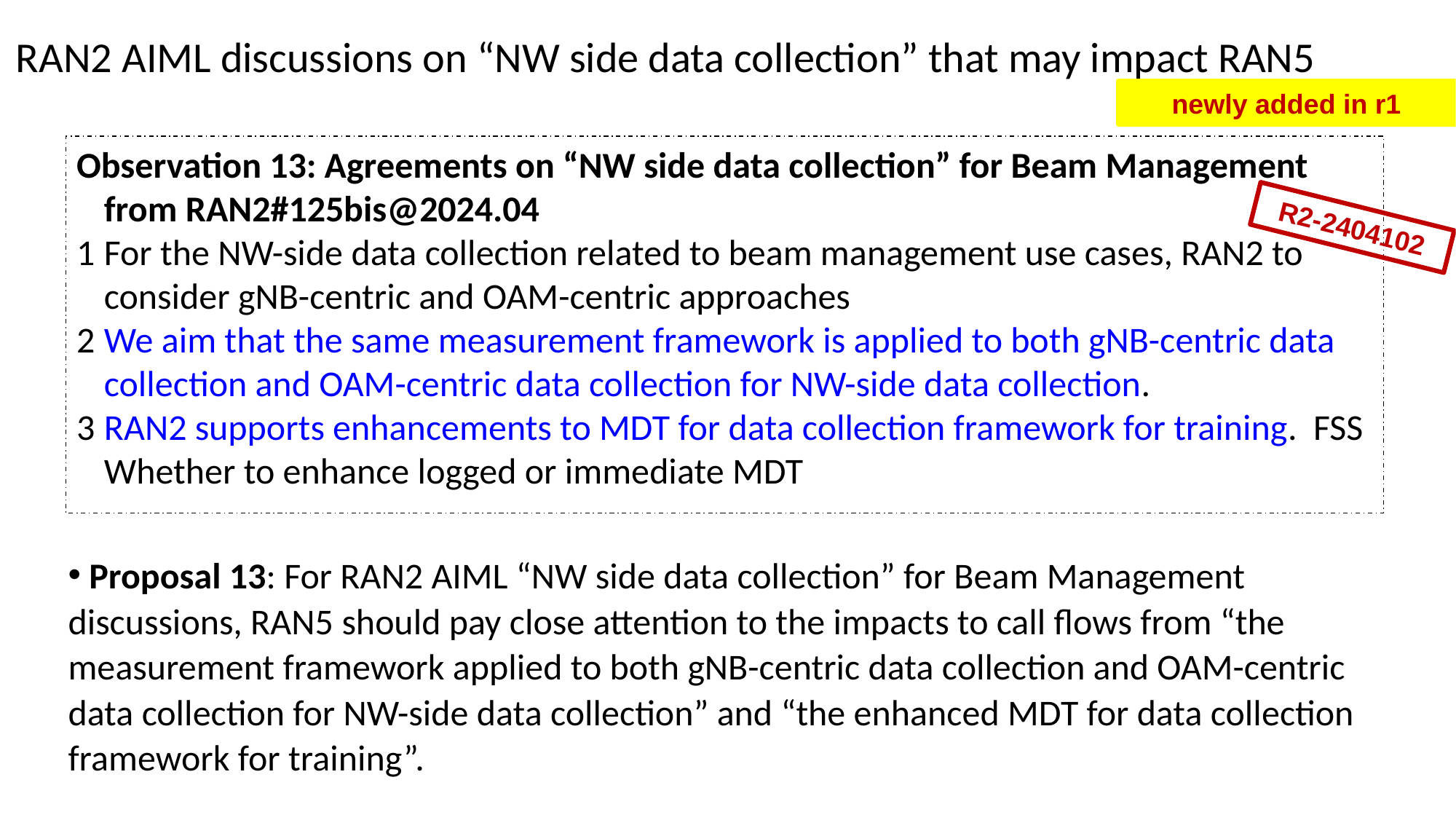

# RAN2 AIML discussions on “NW side data collection” that may impact RAN5
newly added in r1
Observation 13: Agreements on “NW side data collection” for Beam Management from RAN2#125bis@2024.04
1	For the NW-side data collection related to beam management use cases, RAN2 to consider gNB-centric and OAM-centric approaches
2	We aim that the same measurement framework is applied to both gNB-centric data collection and OAM-centric data collection for NW-side data collection.
3	RAN2 supports enhancements to MDT for data collection framework for training.  FSS Whether to enhance logged or immediate MDT
R2-2404102
 Proposal 13: For RAN2 AIML “NW side data collection” for Beam Management discussions, RAN5 should pay close attention to the impacts to call flows from “the measurement framework applied to both gNB-centric data collection and OAM-centric data collection for NW-side data collection” and “the enhanced MDT for data collection framework for training”.